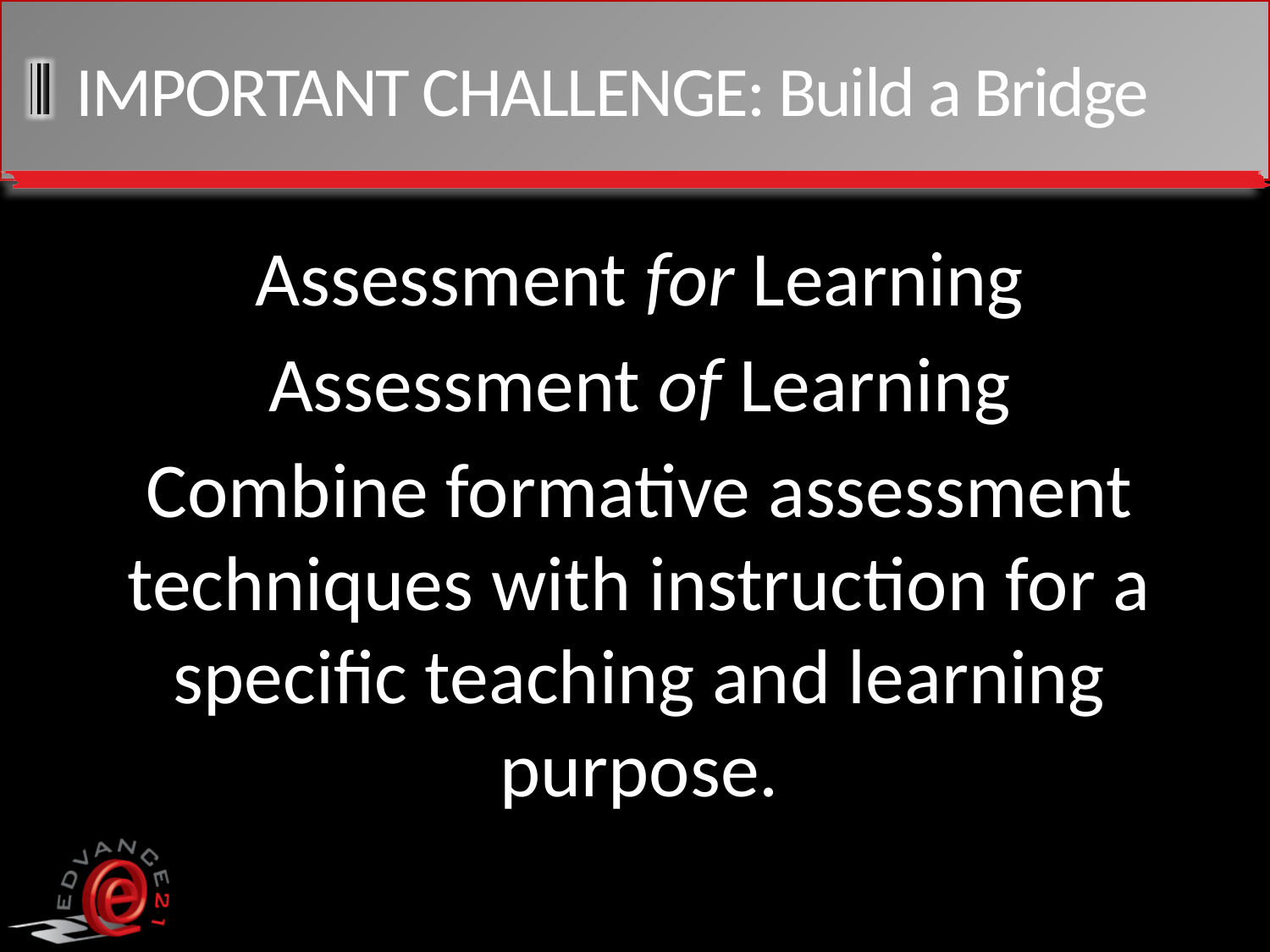

# IMPORTANT CHALLENGE: Build a Bridge
Assessment for Learning
Assessment of Learning
Combine formative assessment techniques with instruction for a specific teaching and learning purpose.